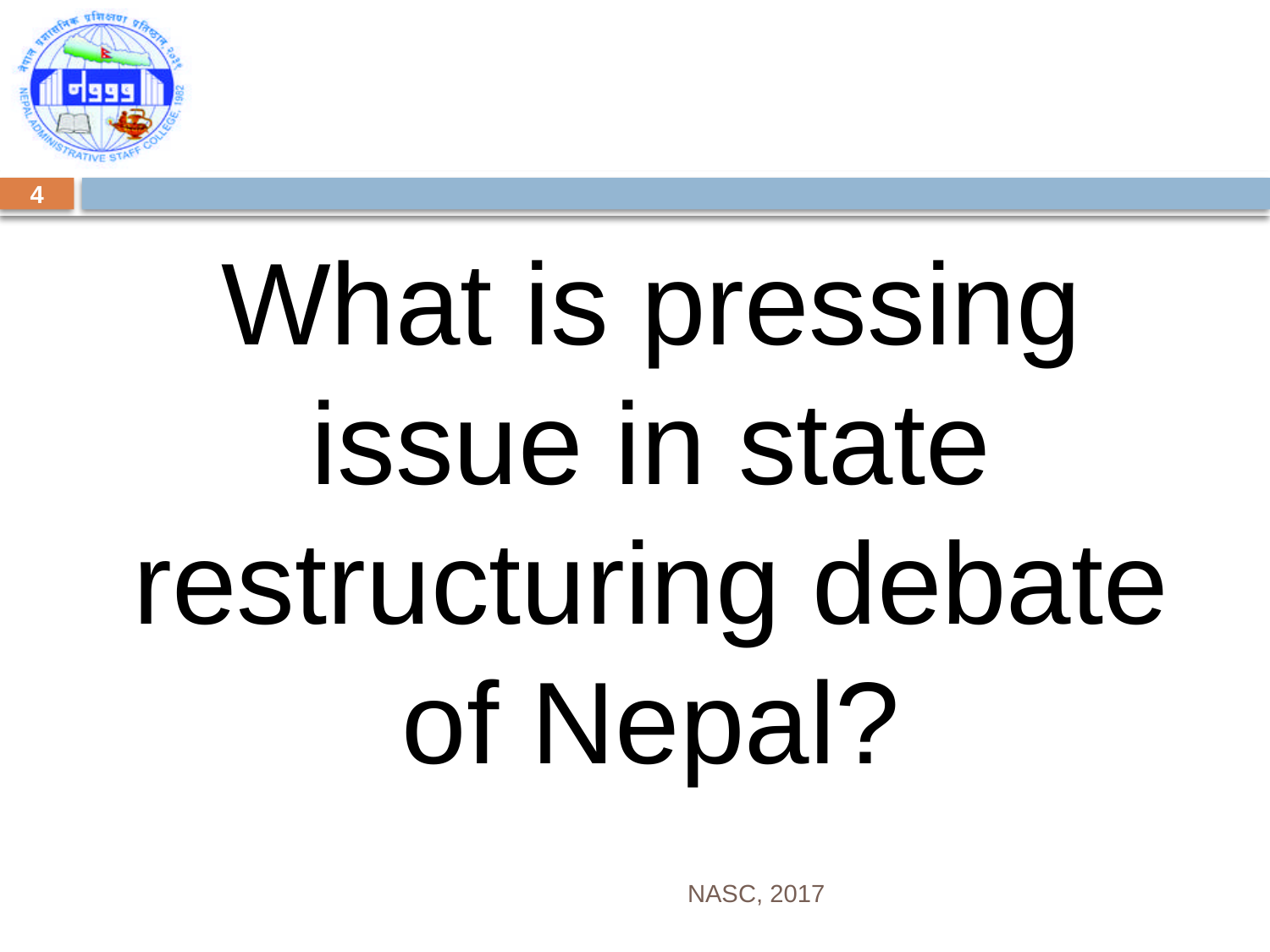

4
What is pressing issue in state restructuring debate of Nepal?
NASC, 2017